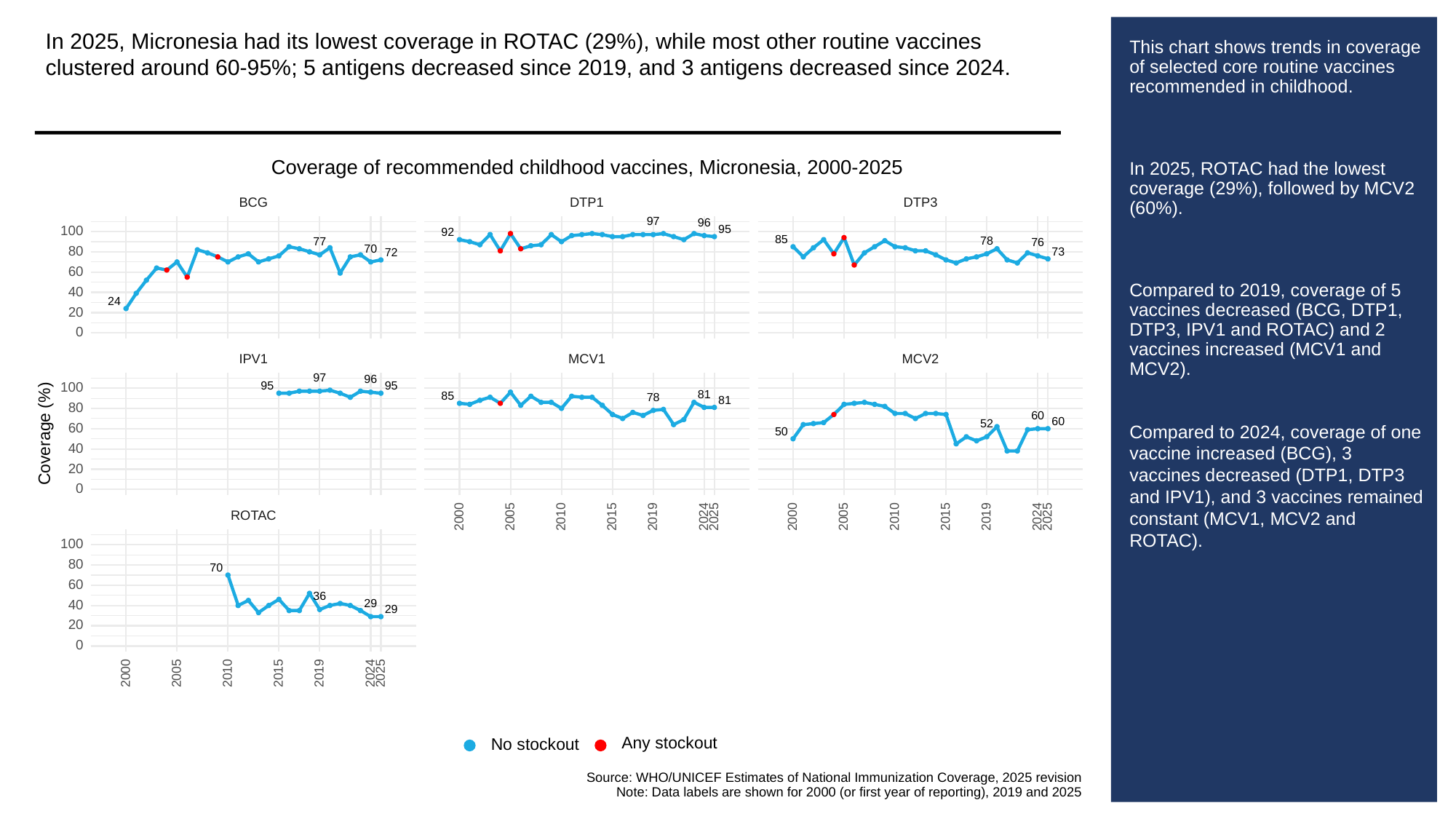

In 2025, Micronesia had its lowest coverage in ROTAC (29%), while most other routine vaccines clustered around 60-95%; 5 antigens decreased since 2019, and 3 antigens decreased since 2024.
# This chart shows trends in coverage of selected core routine vaccines recommended in childhood.

In 2025, ROTAC had the lowest coverage (29%), followed by MCV2 (60%).

Compared to 2019, coverage of 5 vaccines decreased (BCG, DTP1, DTP3, IPV1 and ROTAC) and 2 vaccines increased (MCV1 and MCV2).

Compared to 2024, coverage of one vaccine increased (BCG), 3 vaccines decreased (DTP1, DTP3 and IPV1), and 3 vaccines remained constant (MCV1, MCV2 and ROTAC).

Coverage of recommended childhood vaccines, Micronesia, 2000-2025
BCG
DTP3
DTP1

97
96

95
100
92

85
78

77

76

70

80

73

72

60

40

24

20

0

MCV1
MCV2
IPV1

97
96

95
95
100

81

85
78

81

80

60

60

52

60

Coverage (%)

50

40

20

0

ROTAC
2000
2005
2010
2015
2019
2024
2025
2000
2005
2010
2015
2019
2024
2025

100

80
70

60

36

29
40

29

20

0

2000
2005
2010
2015
2019
2024
2025
Any stockout
No stockout

Source: WHO/UNICEF Estimates of National Immunization Coverage, 2025 revision
Note: Data labels are shown for 2000 (or first year of reporting), 2019 and 2025